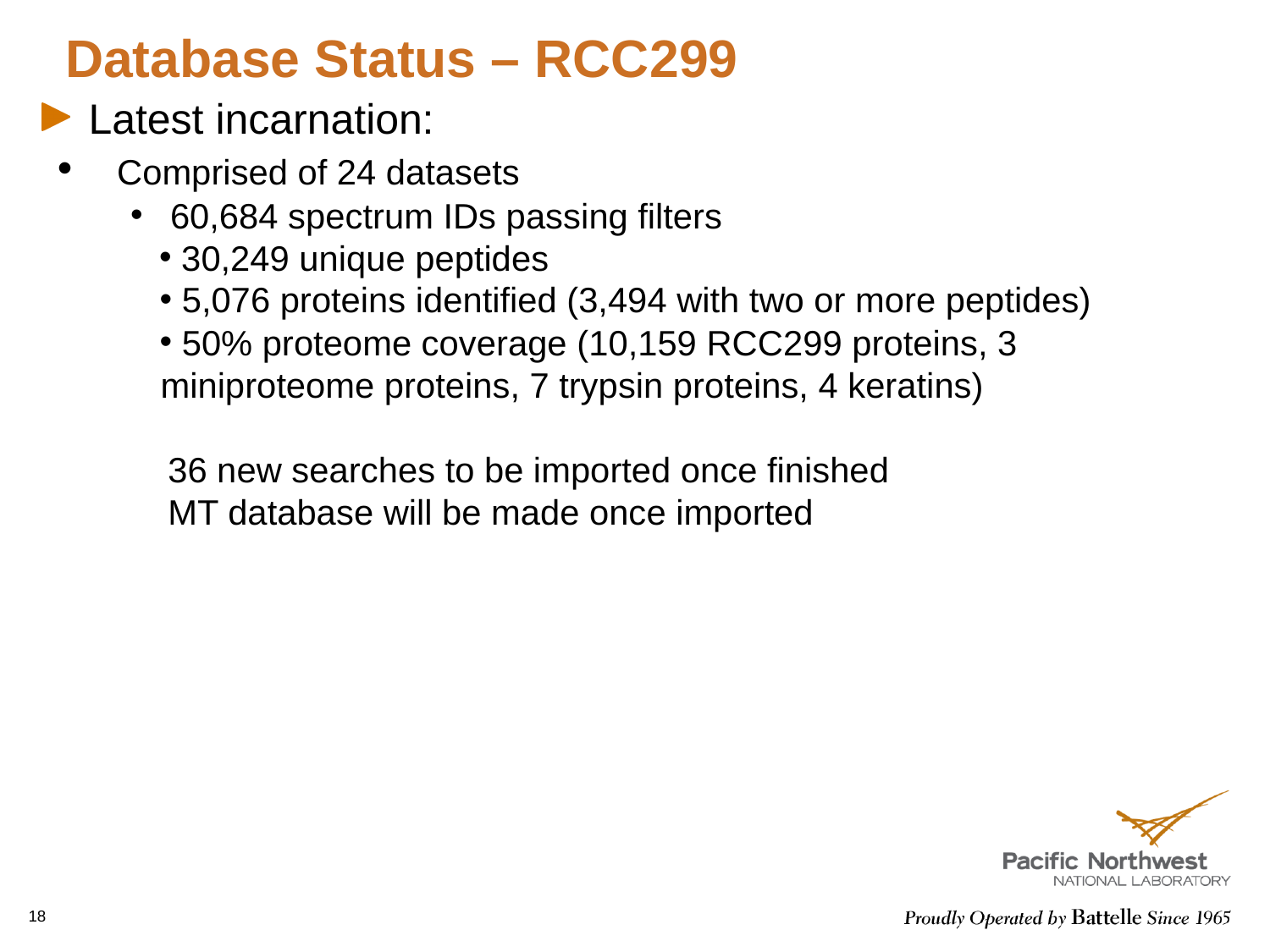

Database Status – RCC299
Latest incarnation:
 Comprised of 24 datasets
 60,684 spectrum IDs passing filters
 30,249 unique peptides
 5,076 proteins identified (3,494 with two or more peptides)
 50% proteome coverage (10,159 RCC299 proteins, 3 miniproteome proteins, 7 trypsin proteins, 4 keratins)

	36 new searches to be imported once finished
	MT database will be made once imported

18